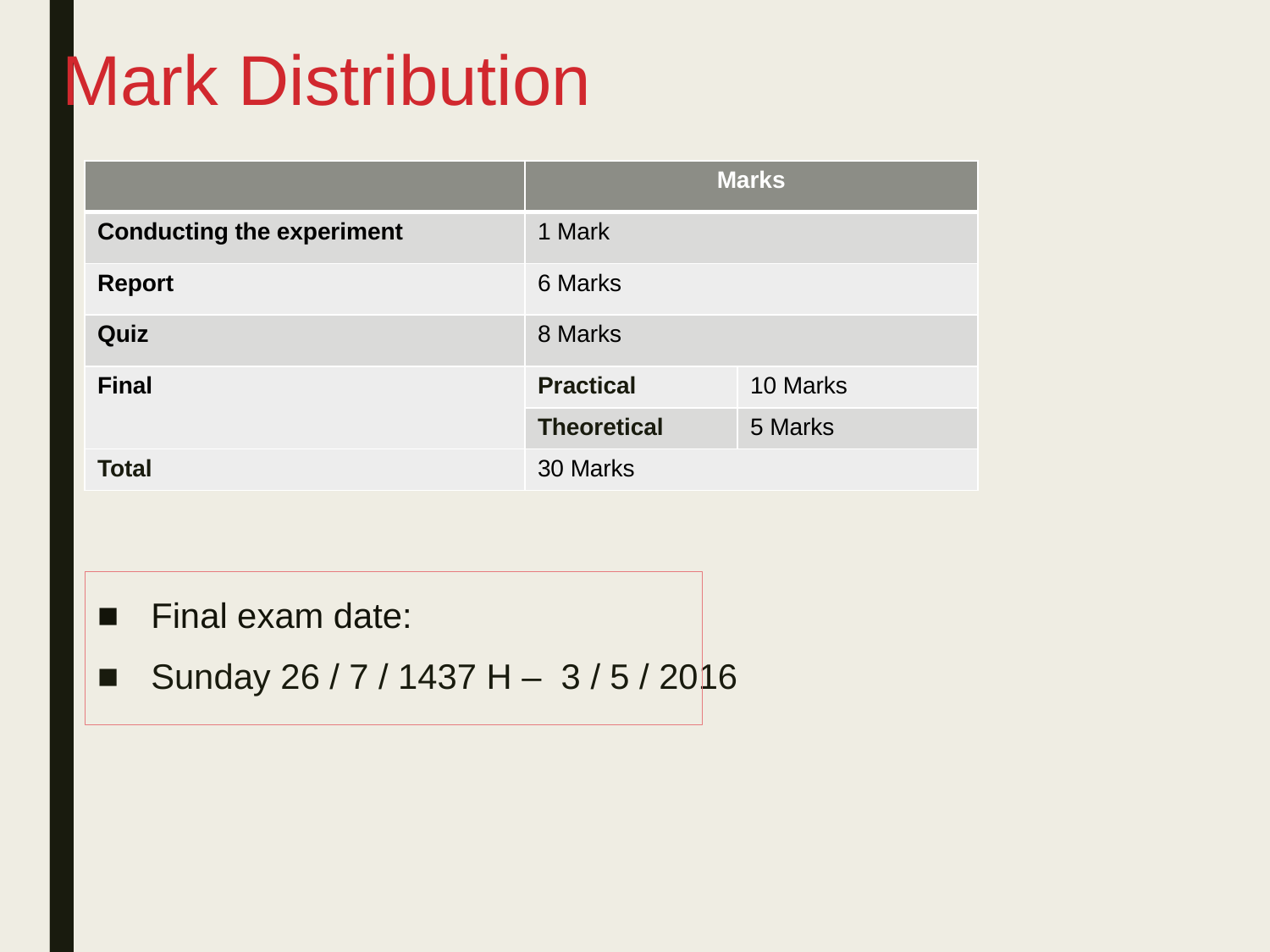

Mark Distribution
|  | Marks |  |
| --- | --- | --- |
| Conducting the experiment | 1 Mark |  |
| Report | 6 Marks |  |
| Quiz | 8 Marks |  |
| Final | Practical | 10 Marks |
|  | Theoretical | 5 Marks |
| Total | 30 Marks |  |

Final exam date:
Sunday 26 / 7 / 1437 H –  3 / 5 / 2016